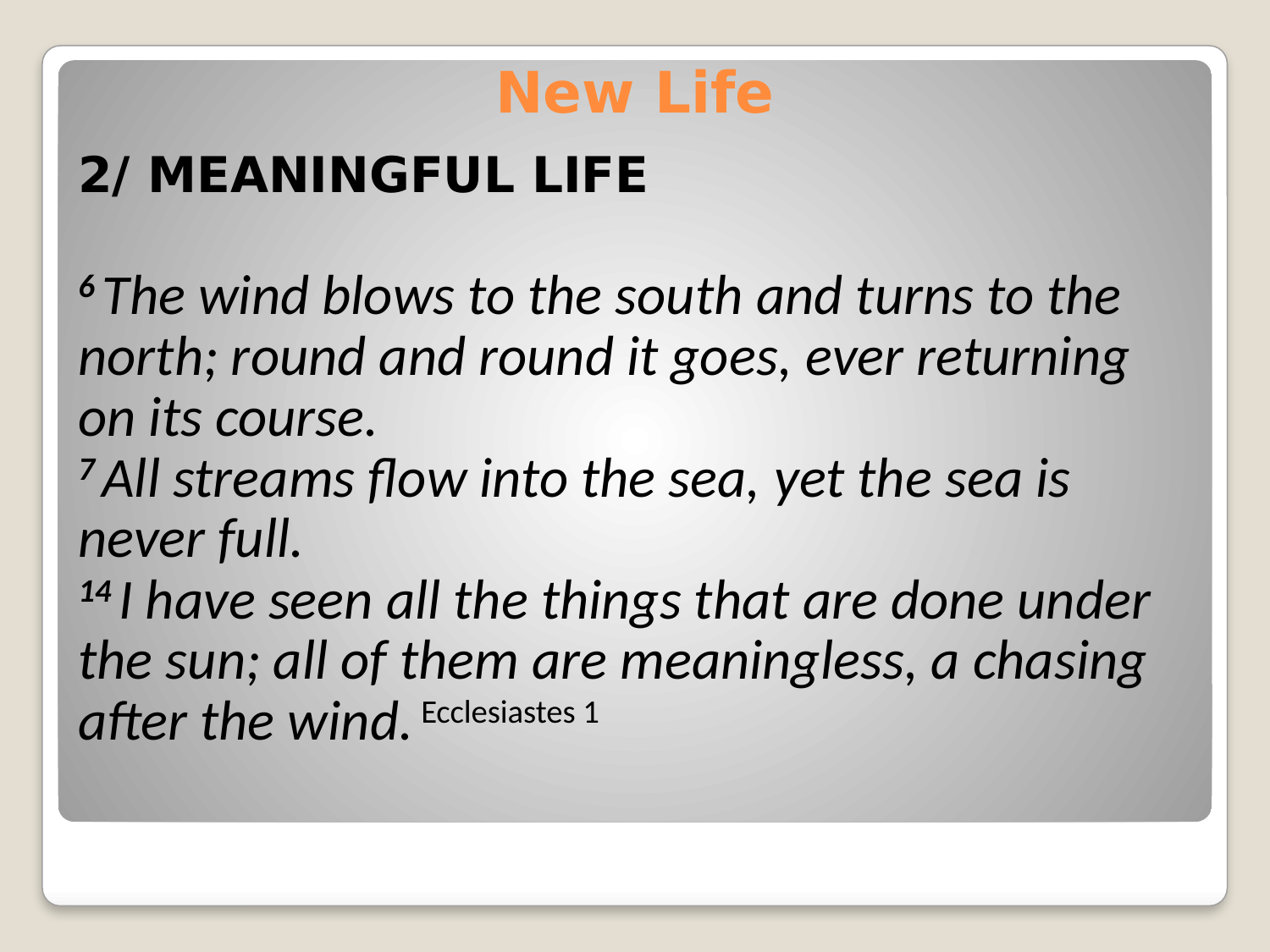

# New Life
2/ MEANINGFUL LIFE

6 The wind blows to the south and turns to the north; round and round it goes, ever returning on its course.
7 All streams flow into the sea, yet the sea is never full.
14 I have seen all the things that are done under the sun; all of them are meaningless, a chasing after the wind. Ecclesiastes 1